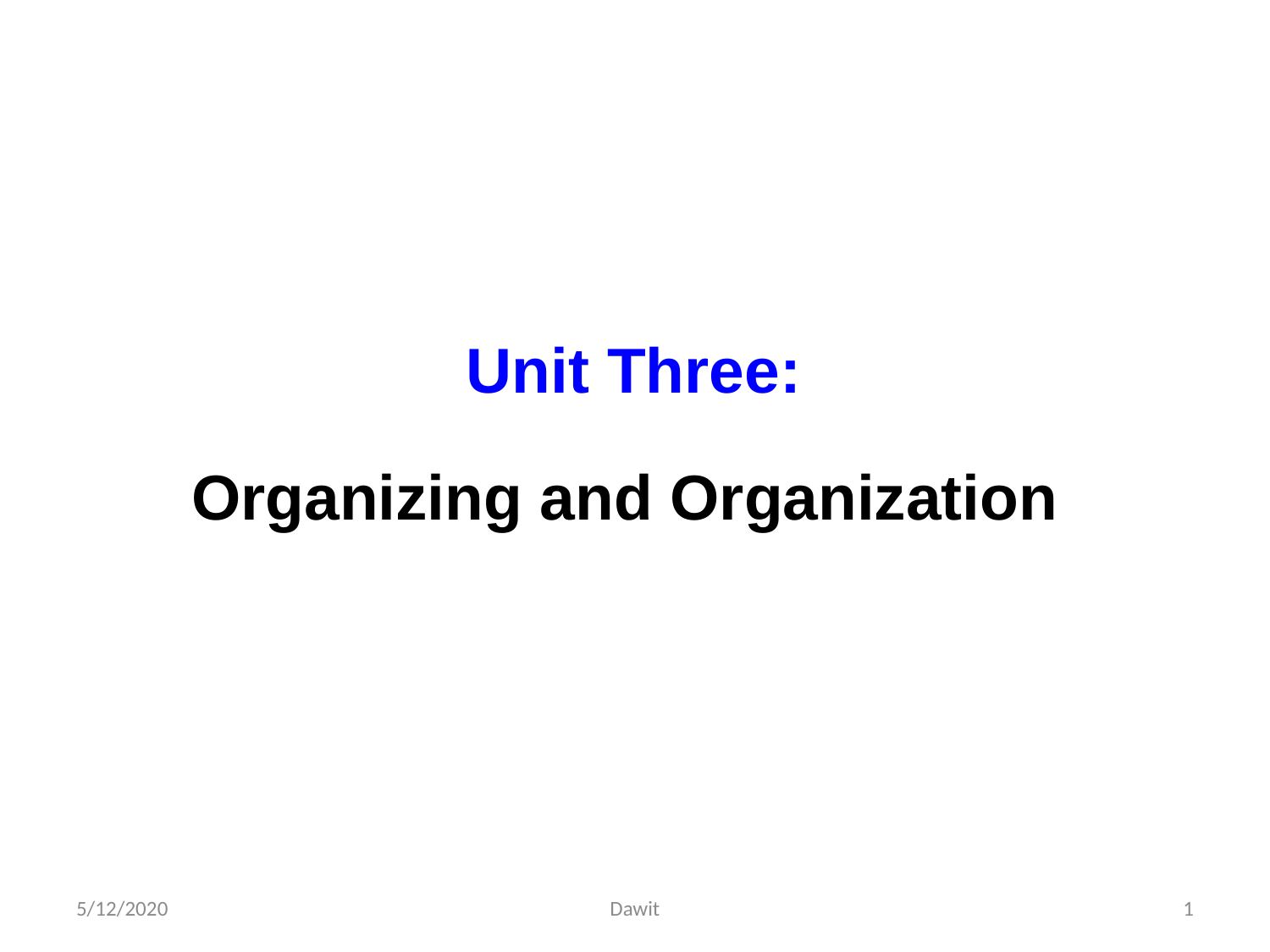

Unit Three:
Organizing and Organization

5/12/2020
Dawit
1